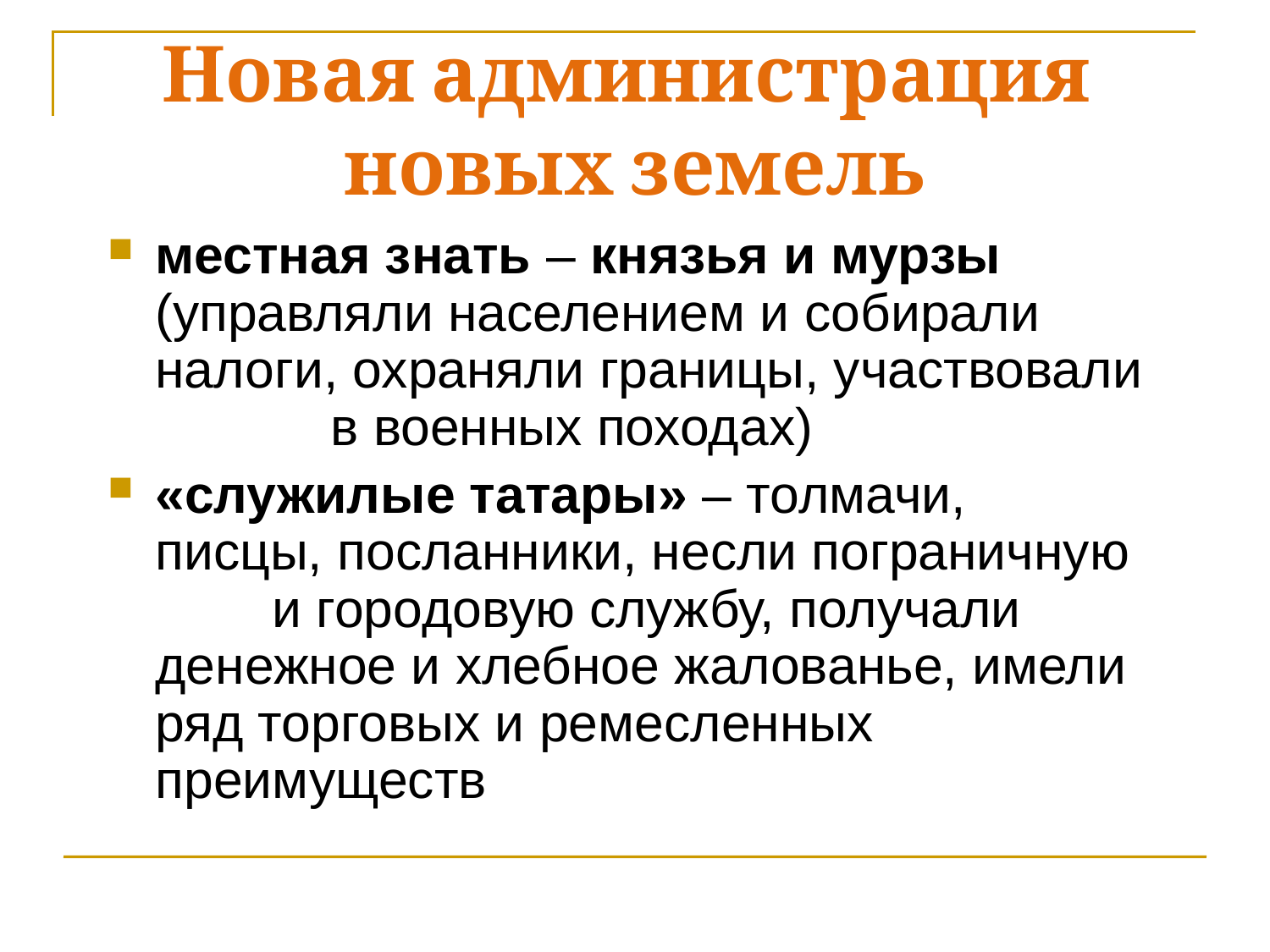

Новая администрация
новых земель
местная знать – князья и мурзы (управляли населением и собирали налоги, охраняли границы, участвовали                в военных походах)
«служилые татары» – толмачи,                писцы, посланники, несли пограничную             и городовую службу, получали денежное и хлебное жалованье, имели ряд торговых и ремесленных преимуществ